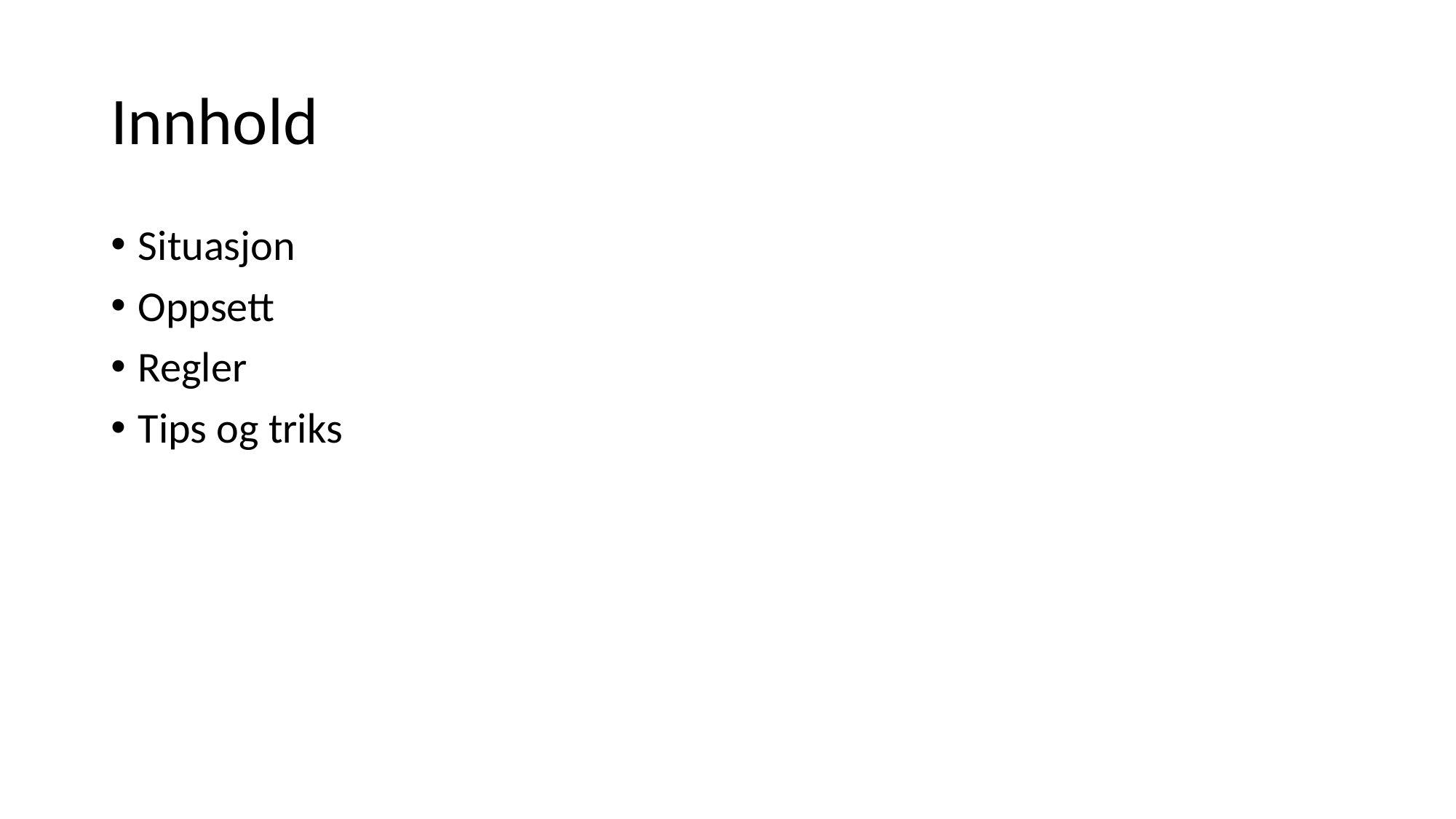

# Innhold
Situasjon
Oppsett
Regler
Tips og triks